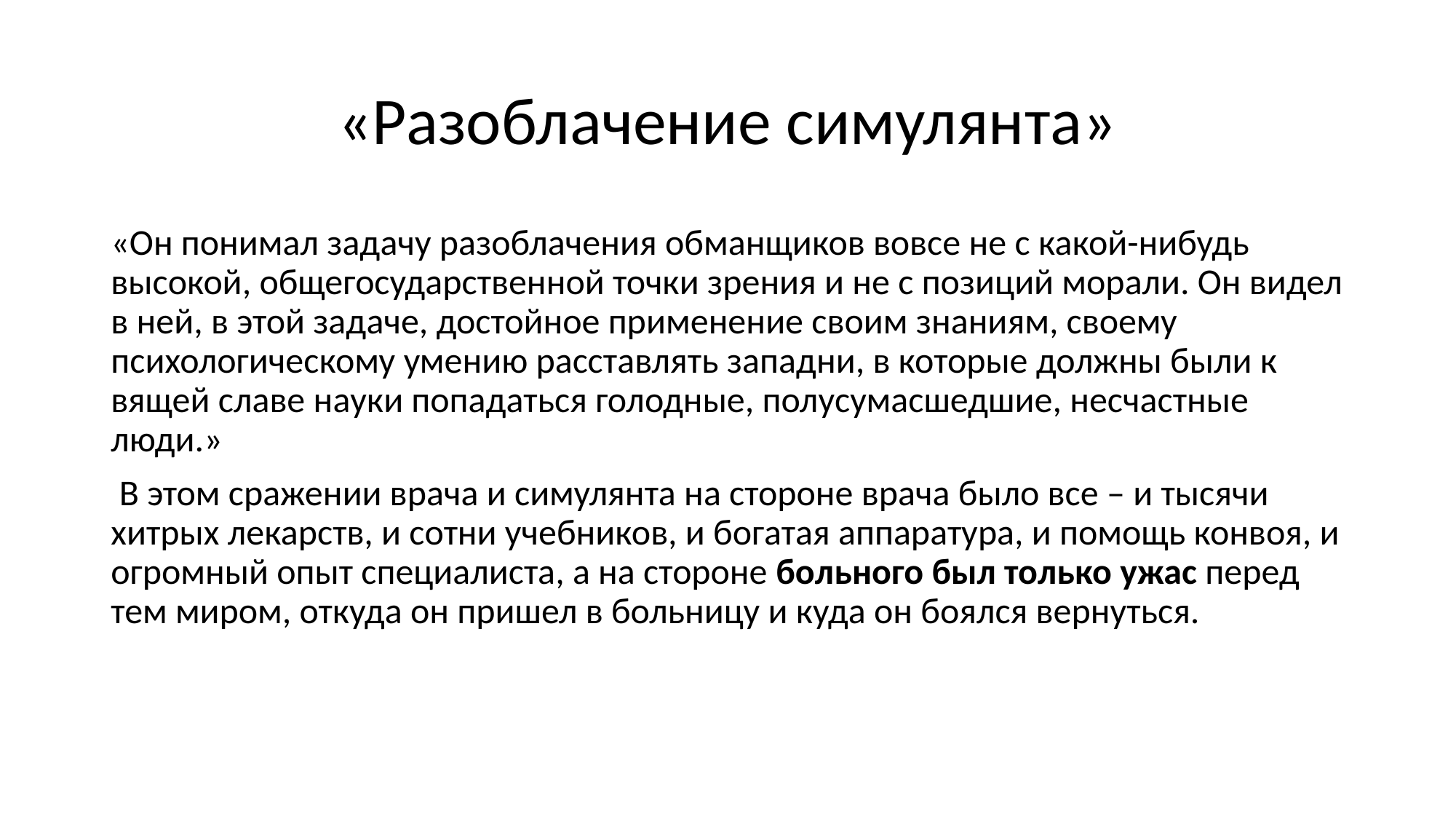

# «Разоблачение симулянта»
«Он понимал задачу разоблачения обманщиков вовсе не с какой-нибудь высокой, общегосударственной точки зрения и не с позиций морали. Он видел в ней, в этой задаче, достойное применение своим знаниям, своему психологическому умению расставлять западни, в которые должны были к вящей славе науки попадаться голодные, полусумасшедшие, несчастные люди.»
 В этом сражении врача и симулянта на стороне врача было все – и тысячи хитрых лекарств, и сотни учебников, и богатая аппаратура, и помощь конвоя, и огромный опыт специалиста, а на стороне больного был только ужас перед тем миром, откуда он пришел в больницу и куда он боялся вернуться.